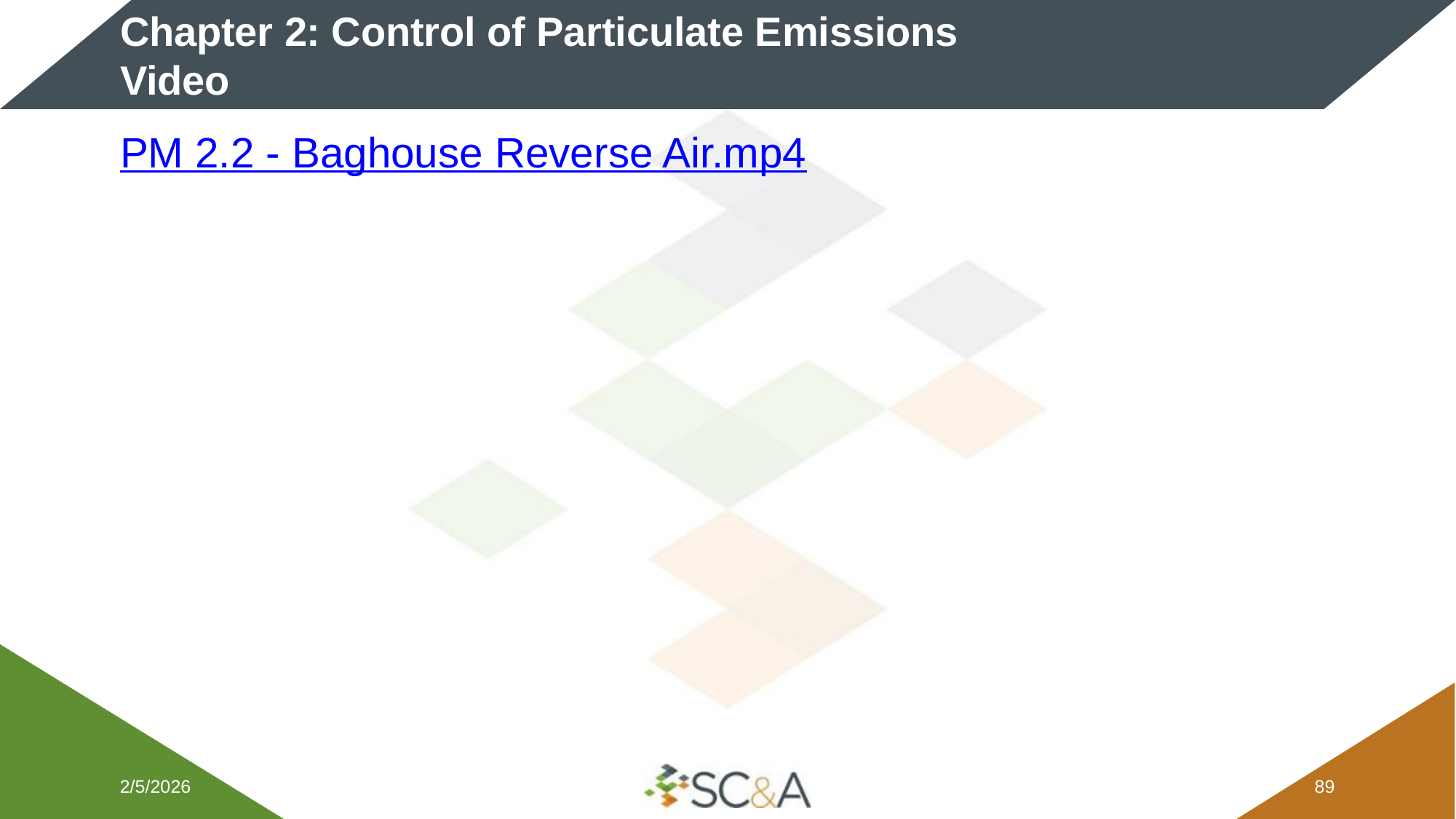

# Chapter 2: Control of Particulate Emissions Video
PM 2.2 - Baghouse Reverse Air.mp4
2/5/2026
89